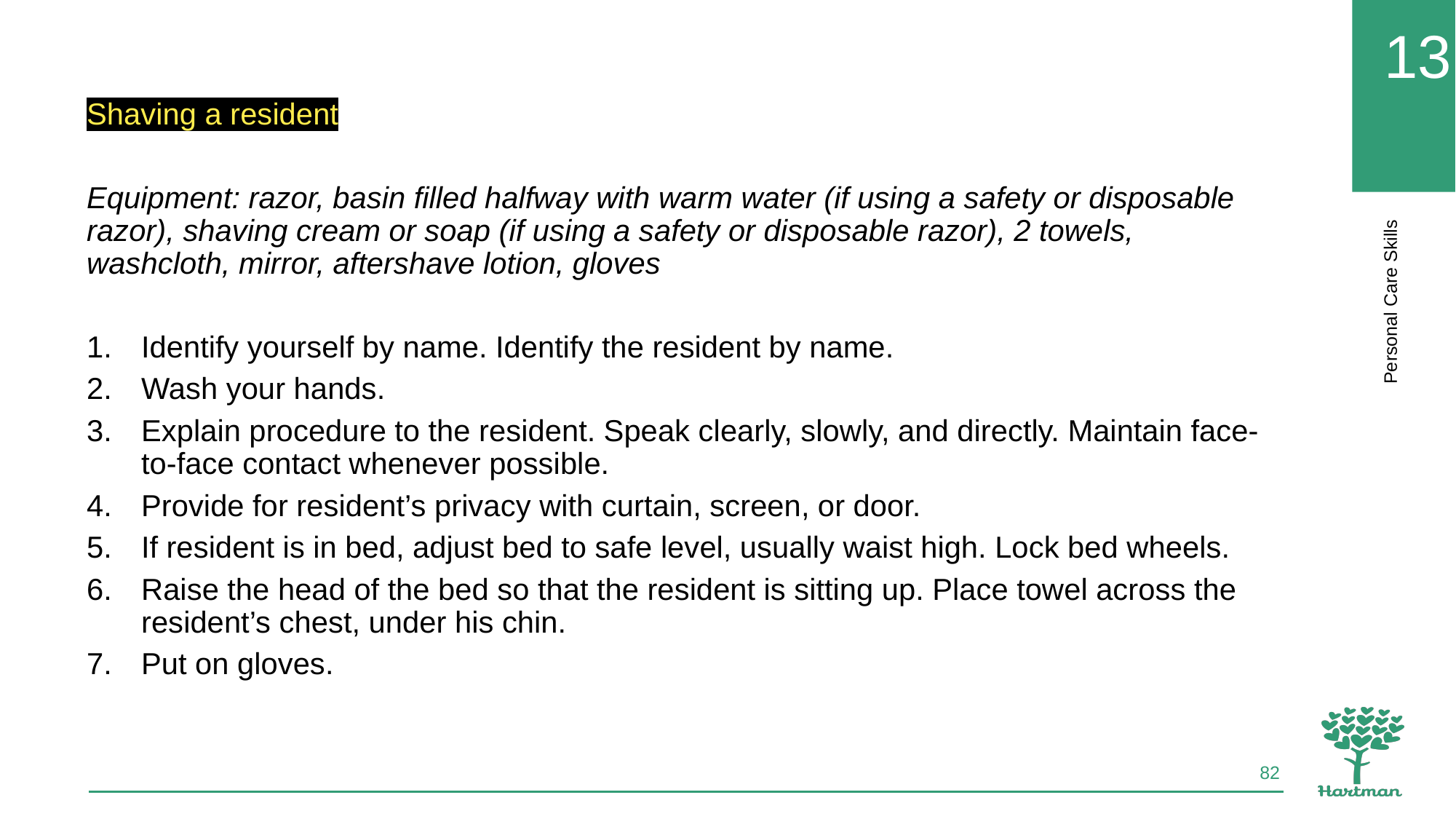

Shaving a resident

Equipment: razor, basin filled halfway with warm water (if using a safety or disposable razor), shaving cream or soap (if using a safety or disposable razor), 2 towels, washcloth, mirror, aftershave lotion, gloves

Identify yourself by name. Identify the resident by name.
Wash your hands.
Explain procedure to the resident. Speak clearly, slowly, and directly. Maintain face-to-face contact whenever possible.
Provide for resident’s privacy with curtain, screen, or door.
If resident is in bed, adjust bed to safe level, usually waist high. Lock bed wheels.
Raise the head of the bed so that the resident is sitting up. Place towel across the resident’s chest, under his chin.
Put on gloves.

82